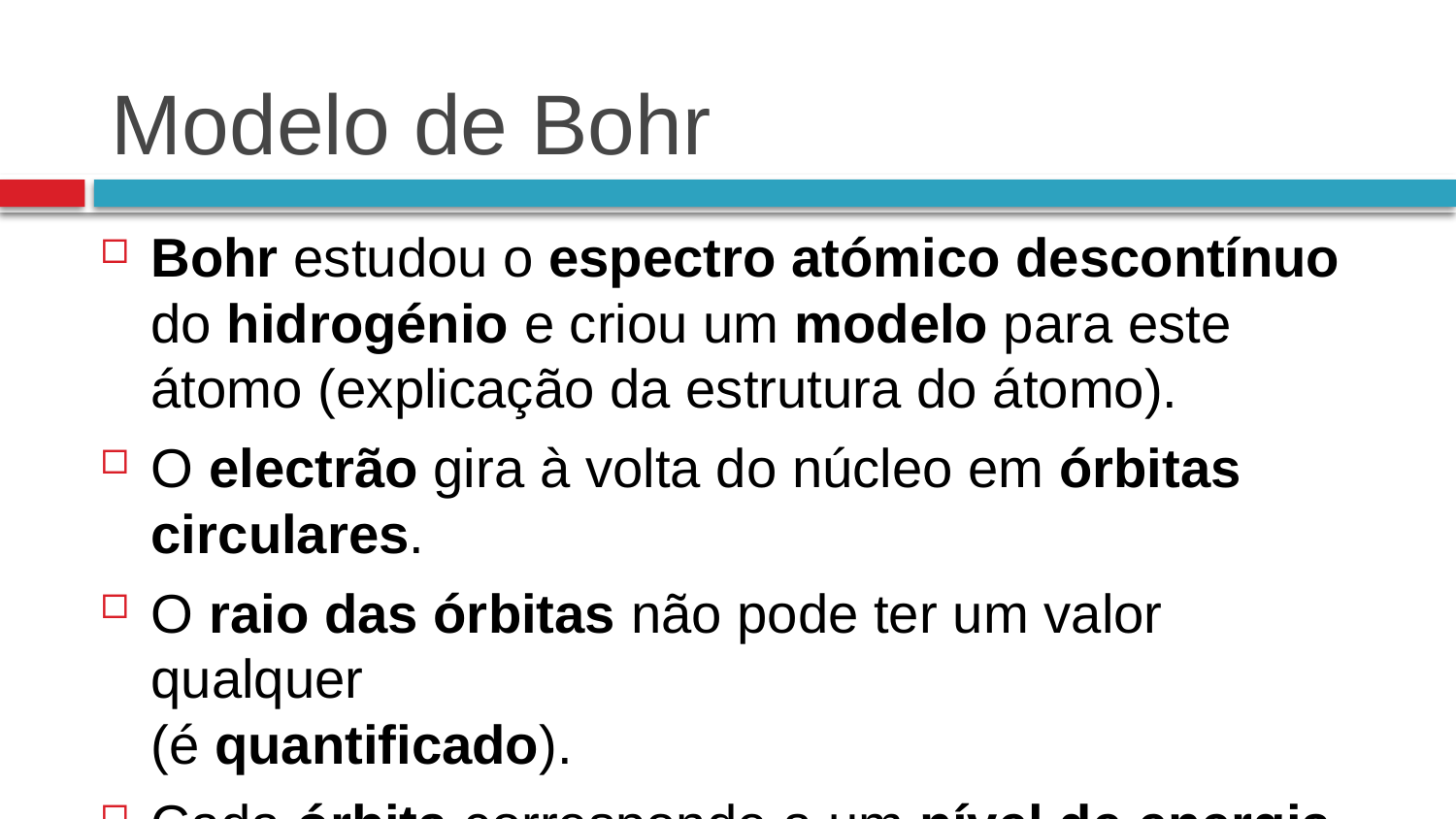

# Modelo de Bohr
Bohr estudou o espectro atómico descontínuo do hidrogénio e criou um modelo para este átomo (explicação da estrutura do átomo).
O electrão gira à volta do núcleo em órbitas circulares.
O raio das órbitas não pode ter um valor qualquer
(é quantificado).
Cada órbita corresponde a um nível de energia.